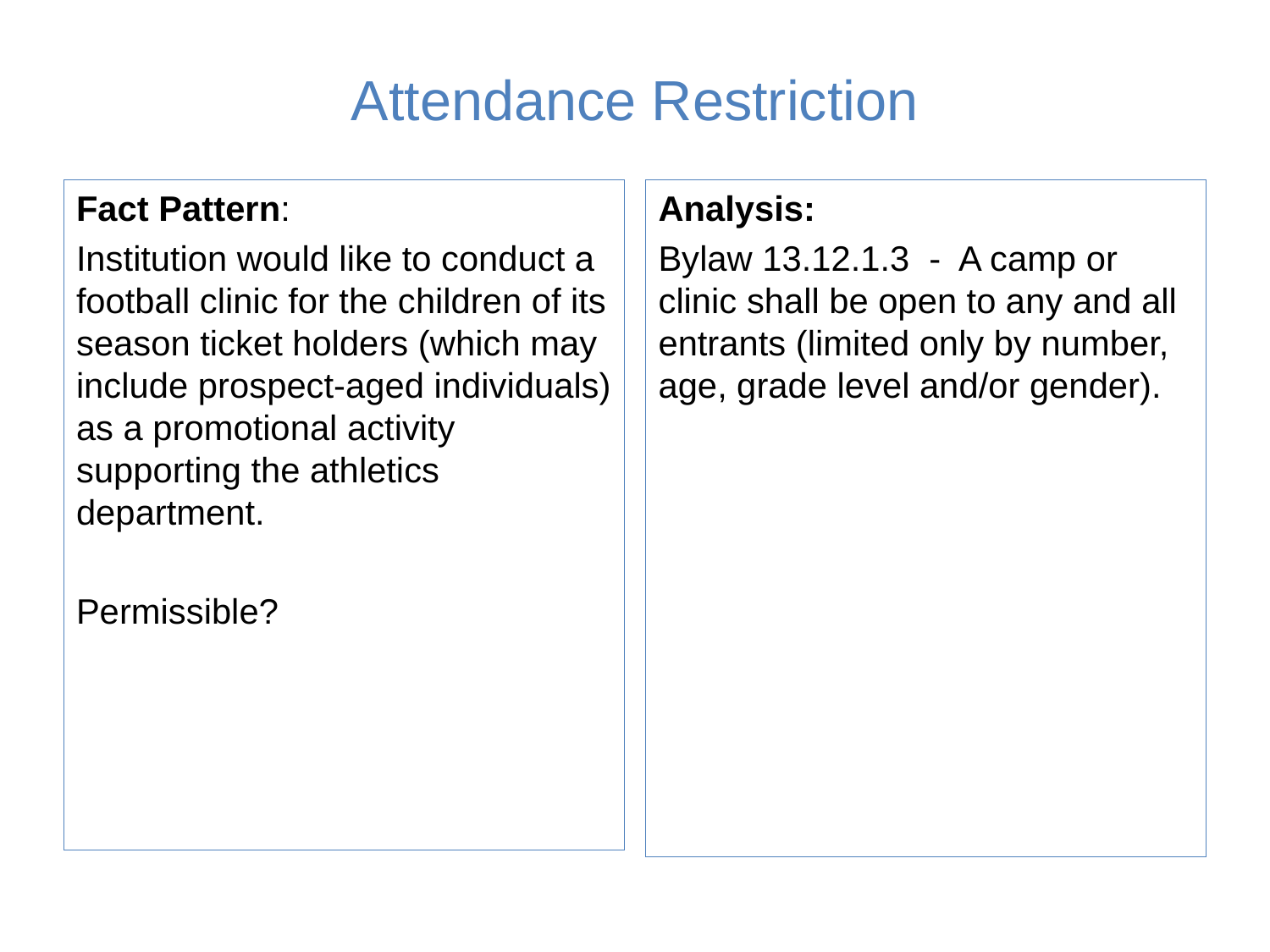

# Attendance Restriction
Fact Pattern:
Institution would like to conduct a football clinic for the children of its season ticket holders (which may include prospect-aged individuals) as a promotional activity supporting the athletics department.

Permissible?
Analysis:
Bylaw 13.12.1.3  -  A camp or clinic shall be open to any and all entrants (limited only by number, age, grade level and/or gender).